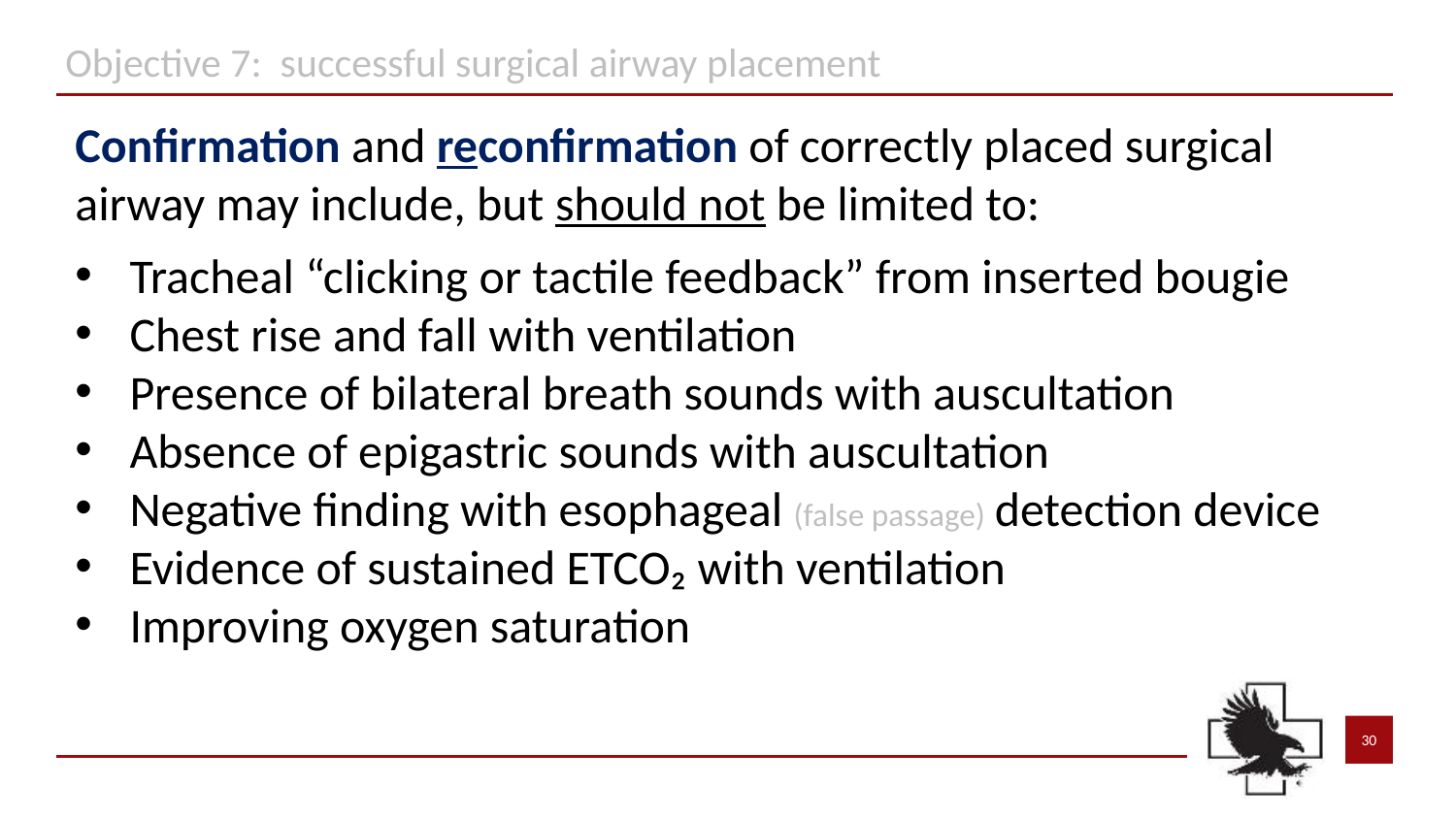

Objective 7:  successful surgical airway placement
Confirmation and reconfirmation of correctly placed surgical airway may include, but should not be limited to:

Tracheal “clicking or tactile feedback” from inserted bougie
Chest rise and fall with ventilation
Presence of bilateral breath sounds with auscultation
Absence of epigastric sounds with auscultation
Negative finding with esophageal (false passage) detection device
Evidence of sustained ETCO₂ with ventilation
Improving oxygen saturation

30